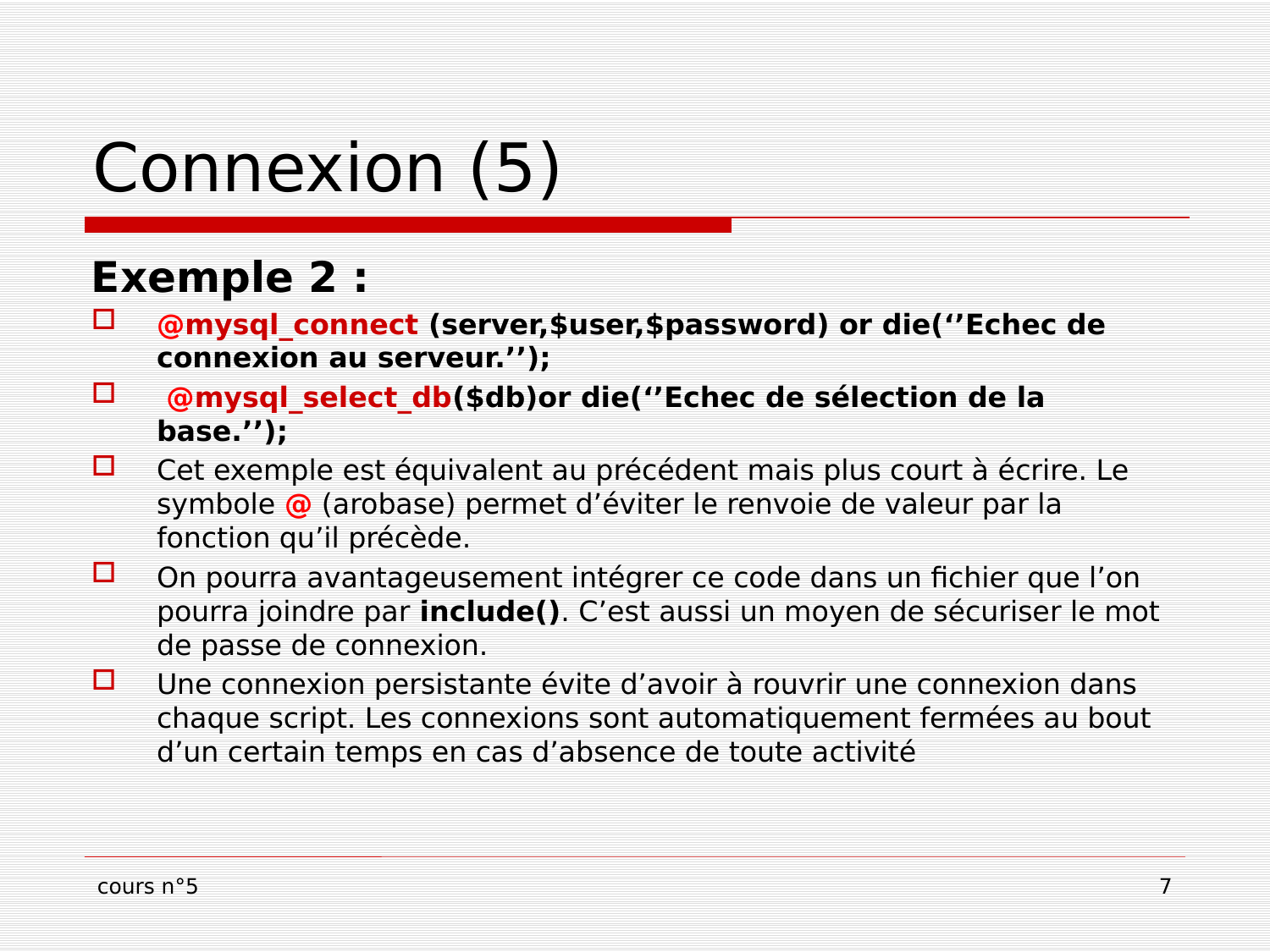

# Connexion (5)
Exemple 2 :
@mysql_connect (server,$user,$password) or die(‘’Echec de connexion au serveur.’’);
 @mysql_select_db($db)or die(‘’Echec de sélection de la base.’’);
Cet exemple est équivalent au précédent mais plus court à écrire. Le symbole @ (arobase) permet d’éviter le renvoie de valeur par la fonction qu’il précède.
On pourra avantageusement intégrer ce code dans un fichier que l’on pourra joindre par include(). C’est aussi un moyen de sécuriser le mot de passe de connexion.
Une connexion persistante évite d’avoir à rouvrir une connexion dans chaque script. Les connexions sont automatiquement fermées au bout d’un certain temps en cas d’absence de toute activité
cours n°5
7